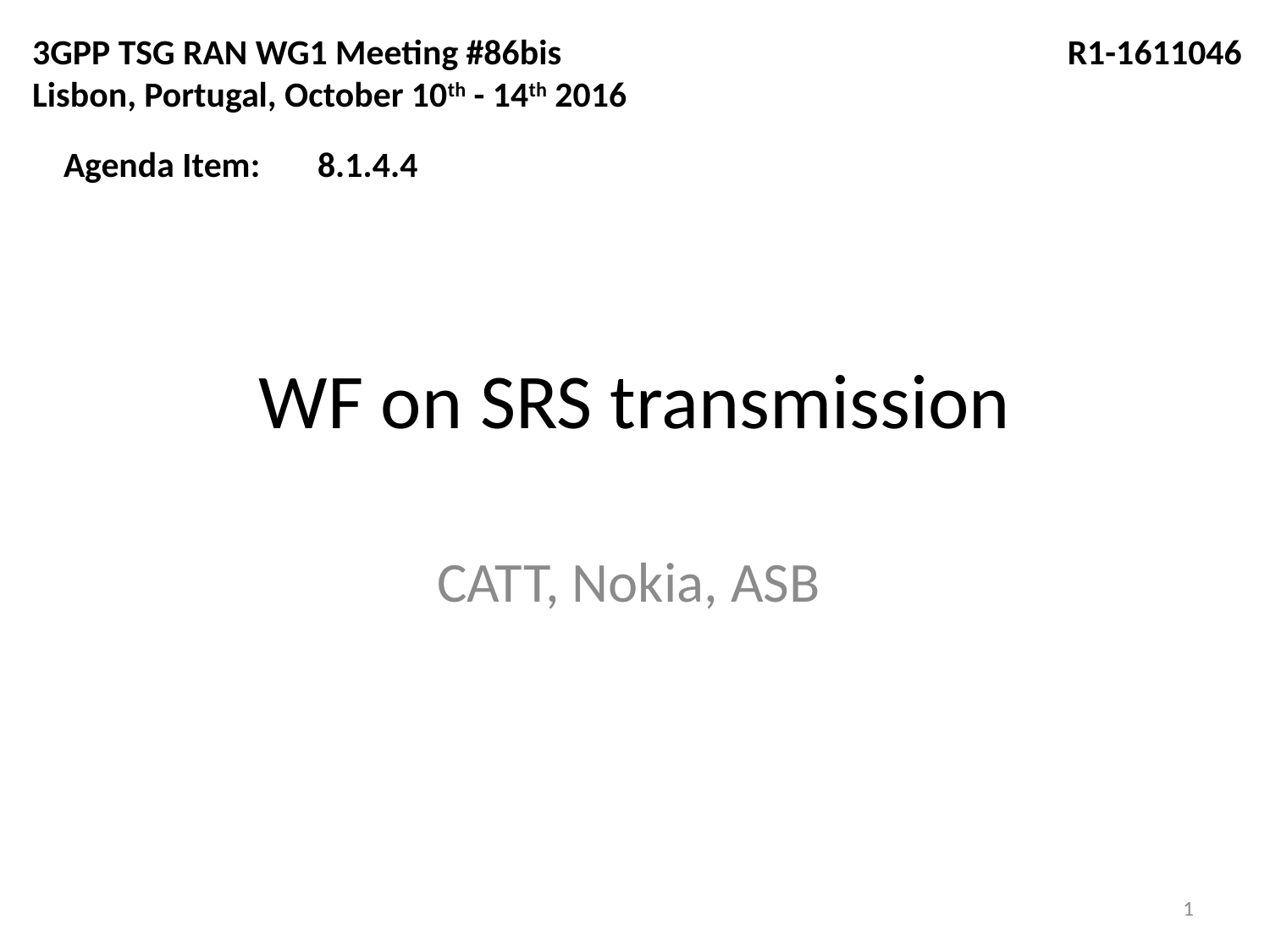

3GPP TSG RAN WG1 Meeting #86bis                                                               R1-1611046
Lisbon, Portugal, October 10th - 14th 2016

Agenda Item:	8.1.4.4

# WF on SRS transmission
CATT, Nokia, ASB
1